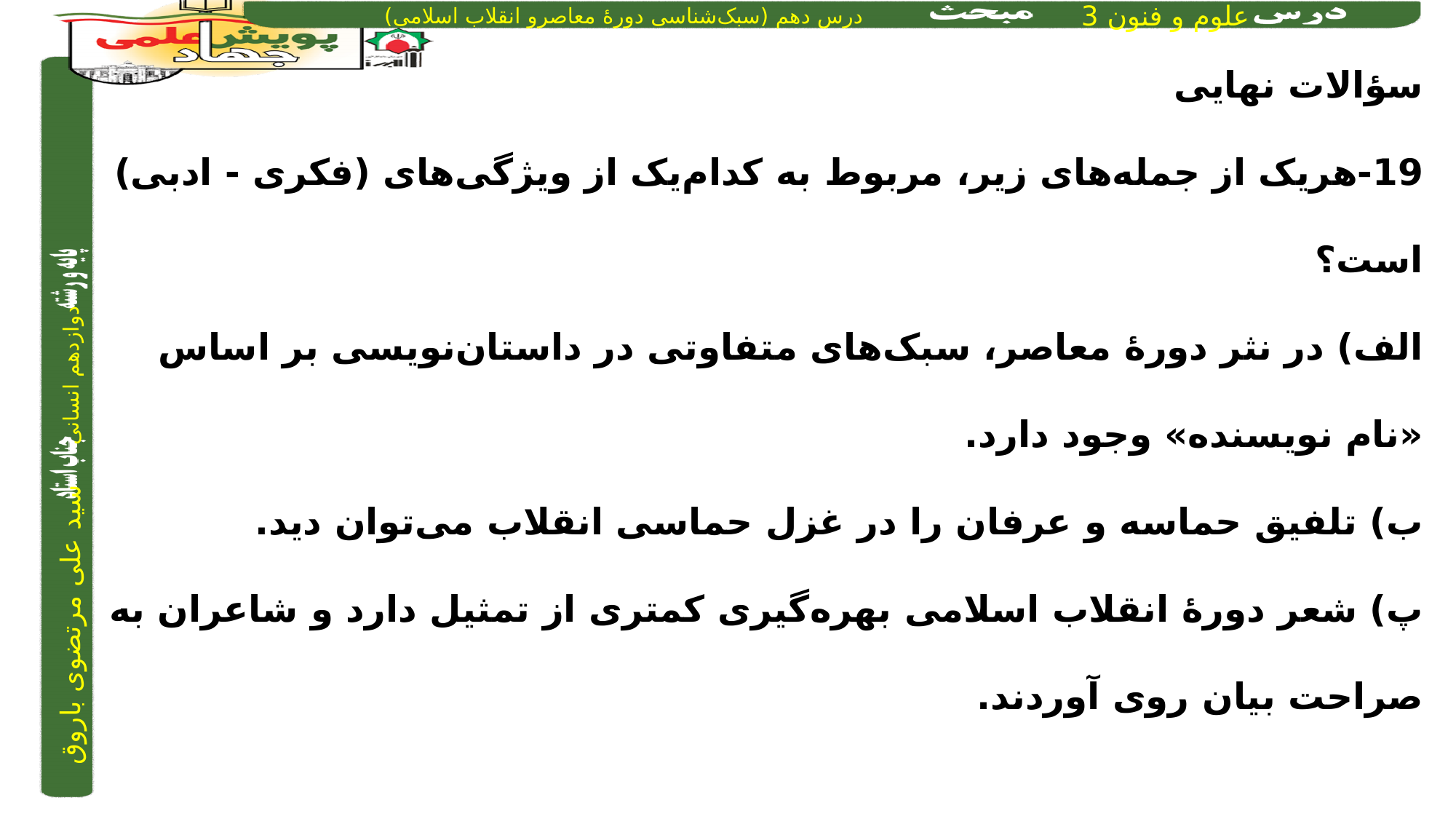

سؤالات نهایی
19-هریک از جمله‌های زیر، مربوط به کدام‌یک از ویژگی‌های (فکری - ادبی) است؟
الف) در نثر دورۀ معاصر، سبک‌های متفاوتی در داستان‌نویسی بر اساس «نام نویسنده» وجود دارد.
ب) تلفیق حماسه و عرفان را در غزل حماسی انقلاب می‌توان دید.
پ) شعر دورۀ انقلاب اسلامی بهره‌گیری کمتری از تمثیل دارد و شاعران به صراحت بیان روی آوردند.

الف) ادبی	ب) فکری	پ) ادبی